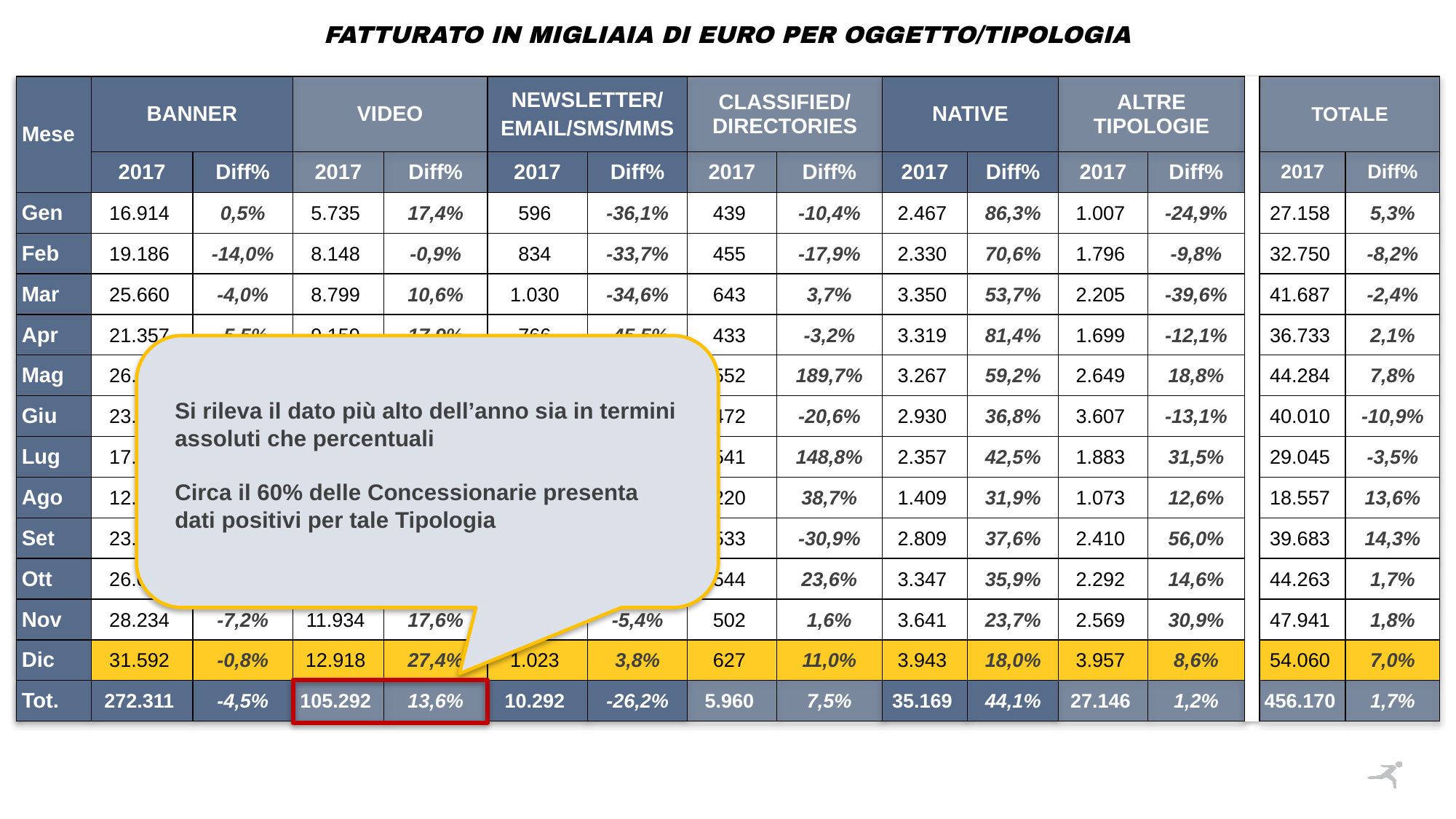

Fatturato in migliaia di euro per oggetto/tipologia
| Mese | BANNER |  | VIDEO |  | NEWSLETTER/ EMAIL/SMS/MMS |  | CLASSIFIED/ DIRECTORIES |  | NATIVE |  | ALTRE TIPOLOGIE |  |  | TOTALE |  |
| --- | --- | --- | --- | --- | --- | --- | --- | --- | --- | --- | --- | --- | --- | --- | --- |
|  | 2017 | Diff% | 2017 | Diff% | 2017 | Diff% | 2017 | Diff% | 2017 | Diff% | 2017 | Diff% |  | 2017 | Diff% |
| Gen | 16.914 | 0,5% | 5.735 | 17,4% | 596 | -36,1% | 439 | -10,4% | 2.467 | 86,3% | 1.007 | -24,9% |  | 27.158 | 5,3% |
| Feb | 19.186 | -14,0% | 8.148 | -0,9% | 834 | -33,7% | 455 | -17,9% | 2.330 | 70,6% | 1.796 | -9,8% |  | 32.750 | -8,2% |
| Mar | 25.660 | -4,0% | 8.799 | 10,6% | 1.030 | -34,6% | 643 | 3,7% | 3.350 | 53,7% | 2.205 | -39,6% |  | 41.687 | -2,4% |
| Apr | 21.357 | -5,5% | 9.159 | 17,9% | 766 | -45,5% | 433 | -3,2% | 3.319 | 81,4% | 1.699 | -12,1% |  | 36.733 | 2,1% |
| Mag | 26.572 | 0,9% | 10.158 | 14,8% | 1.086 | -24,2% | 552 | 189,7% | 3.267 | 59,2% | 2.649 | 18,8% |  | 44.284 | 7,8% |
| Giu | 23.357 | -15,0% | 8.735 | -2,9% | 909 | -41,8% | 472 | -20,6% | 2.930 | 36,8% | 3.607 | -13,1% |  | 40.010 | -10,9% |
| Lug | 17.630 | -14,2% | 6.020 | 14,3% | 616 | -37,4% | 541 | 148,8% | 2.357 | 42,5% | 1.883 | 31,5% |  | 29.045 | -3,5% |
| Ago | 12.040 | 12,6% | 3.397 | 14,5% | 417 | -15,2% | 220 | 38,7% | 1.409 | 31,9% | 1.073 | 12,6% |  | 18.557 | 13,6% |
| Set | 23.760 | 8,7% | 9.244 | 23,9% | 926 | -11,3% | 533 | -30,9% | 2.809 | 37,6% | 2.410 | 56,0% |  | 39.683 | 14,3% |
| Ott | 26.009 | -5,2% | 11.045 | 10,1% | 1.026 | -11,1% | 544 | 23,6% | 3.347 | 35,9% | 2.292 | 14,6% |  | 44.263 | 1,7% |
| Nov | 28.234 | -7,2% | 11.934 | 17,6% | 1.062 | -5,4% | 502 | 1,6% | 3.641 | 23,7% | 2.569 | 30,9% |  | 47.941 | 1,8% |
| Dic | 31.592 | -0,8% | 12.918 | 27,4% | 1.023 | 3,8% | 627 | 11,0% | 3.943 | 18,0% | 3.957 | 8,6% |  | 54.060 | 7,0% |
| Tot. | 272.311 | -4,5% | 105.292 | 13,6% | 10.292 | -26,2% | 5.960 | 7,5% | 35.169 | 44,1% | 27.146 | 1,2% |  | 456.170 | 1,7% |

Si rileva il dato più alto dell’anno sia in termini assoluti che percentuali

Circa il 60% delle Concessionarie presenta dati positivi per tale Tipologia